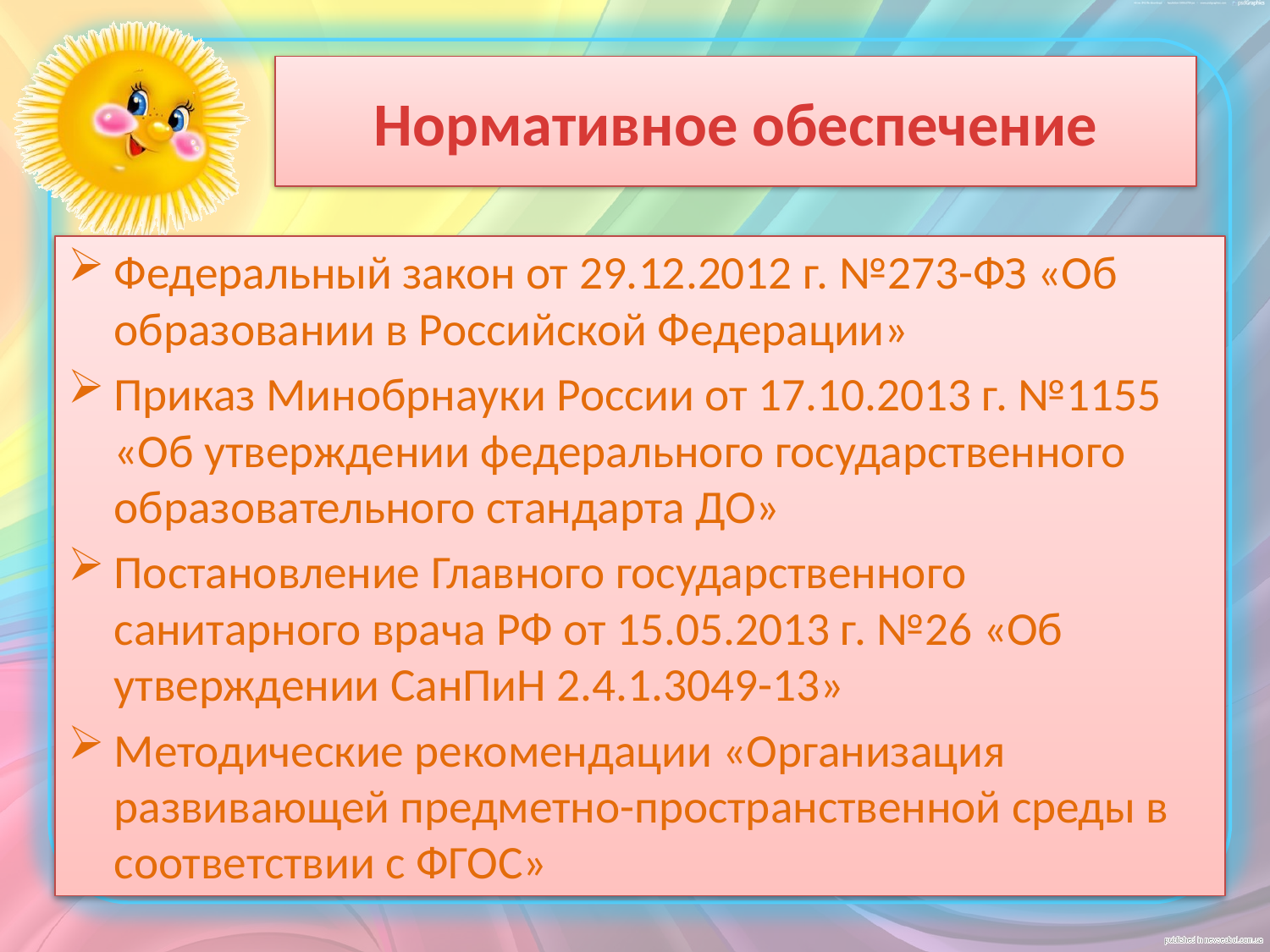

# Нормативное обеспечение
Федеральный закон от 29.12.2012 г. №273-ФЗ «Об образовании в Российской Федерации»
Приказ Минобрнауки России от 17.10.2013 г. №1155 «Об утверждении федерального государственного образовательного стандарта ДО»
Постановление Главного государственного санитарного врача РФ от 15.05.2013 г. №26 «Об утверждении СанПиН 2.4.1.3049-13»
Методические рекомендации «Организация развивающей предметно-пространственной среды в соответствии с ФГОС»